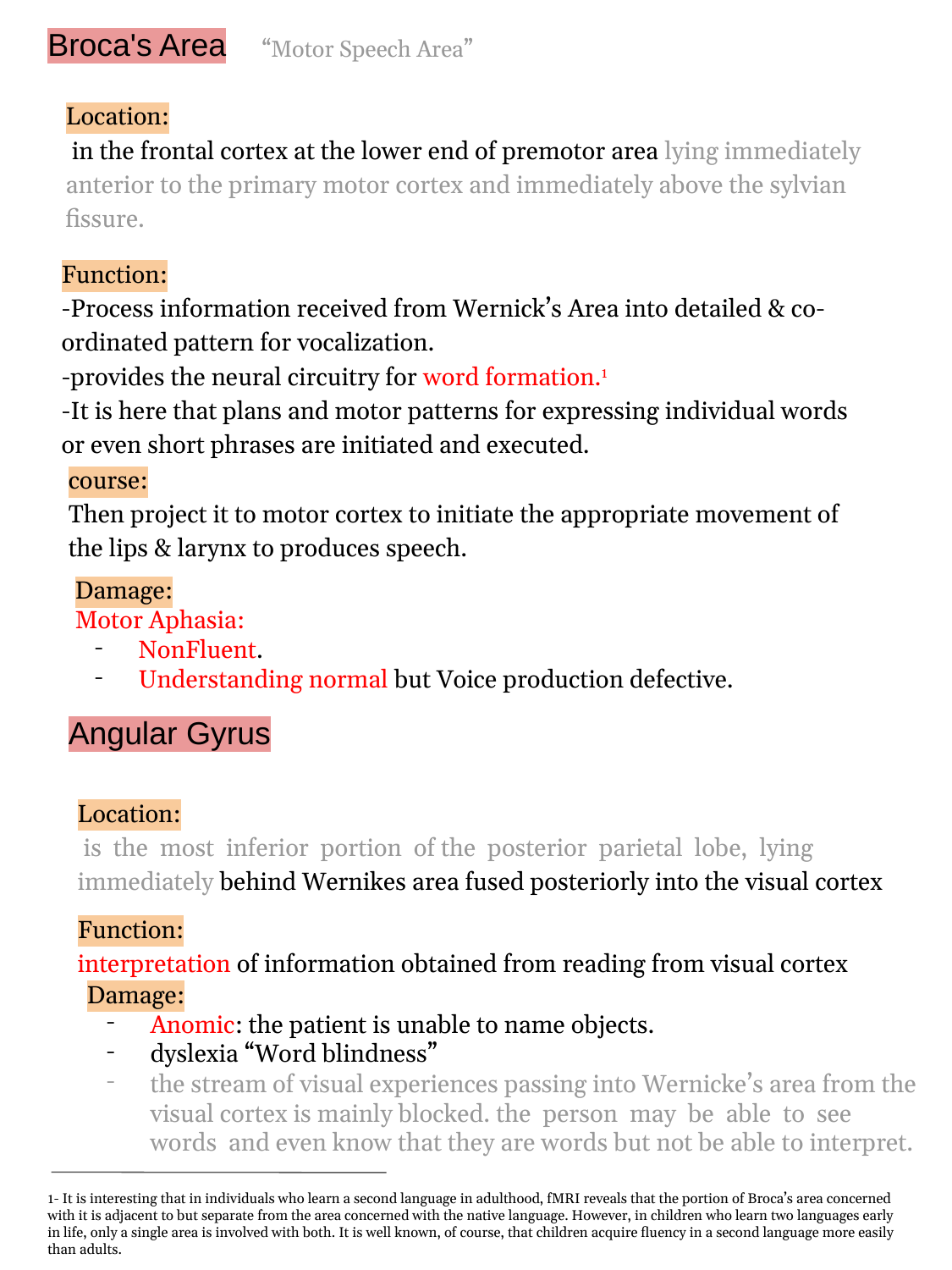

Broca's Area
“Motor Speech Area”
Location:
 in the frontal cortex at the lower end of premotor area lying immedi­ately anterior to the primary motor cortex and immedi­ately above the sylvian fissure.
Function:
-Process information received from Wernick’s Area into detailed & co-ordinated pattern for vocalization.
-provides the neural circuitry for word formation.1
-It is here that plans and motor patterns for expressing individual words or even short phrases are initiated and executed.
#
course:
Then project it to motor cortex to initiate the appropriate movement of
the lips & larynx to produces speech.
Damage:
Motor Aphasia:
NonFluent.
Understanding normal but Voice production defective.
Angular Gyrus
Location:
 is  the  most  inferior  portion  of the  posterior  parietal  lobe,  lying  immediately behind Wernikes area fused posteriorly into the visual cortex
Function:
interpretation of information obtained from reading from visual cortex

Damage:
Anomic: the patient is unable to name objects.
dyslexia “Word blindness”
the stream of visual experiences passing into Wernicke’s area from the visual cortex is mainly blocked. the  person  may  be  able  to  see  words  and even know that they are words but not be able to interpret.
1- It is interesting that in individuals who learn a second language in adulthood, fMRI reveals that the portion of Broca’s area concerned with it is adjacent to but separate from the area concerned with the native language. However, in children who learn two languages early in life, only a single area is involved with both. It is well known, of course, that children acquire fluency in a second language more easily than adults.